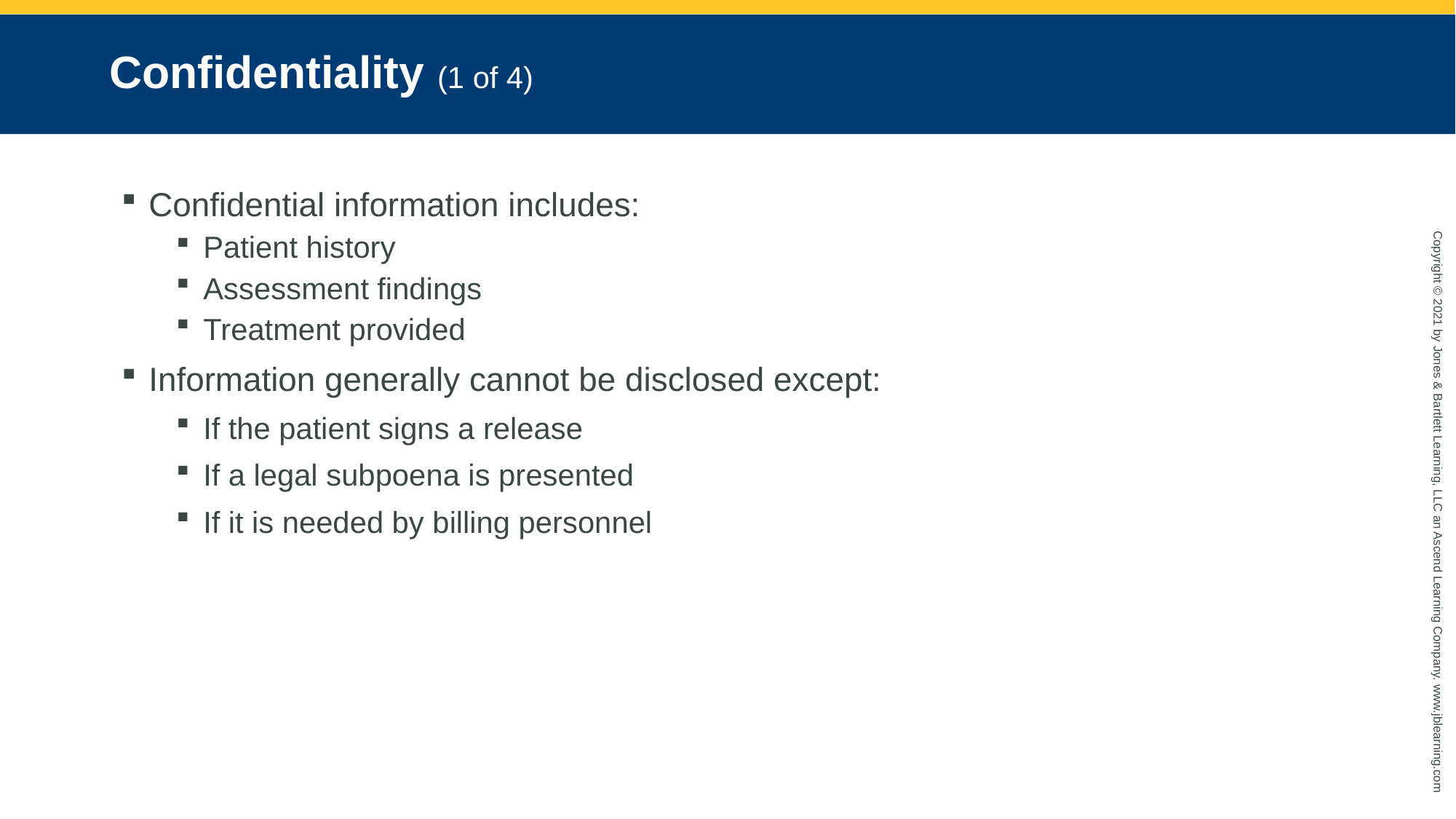

# Confidentiality (1 of 4)
Confidential information includes:
Patient history
Assessment findings
Treatment provided
Information generally cannot be disclosed except:
If the patient signs a release
If a legal subpoena is presented
If it is needed by billing personnel